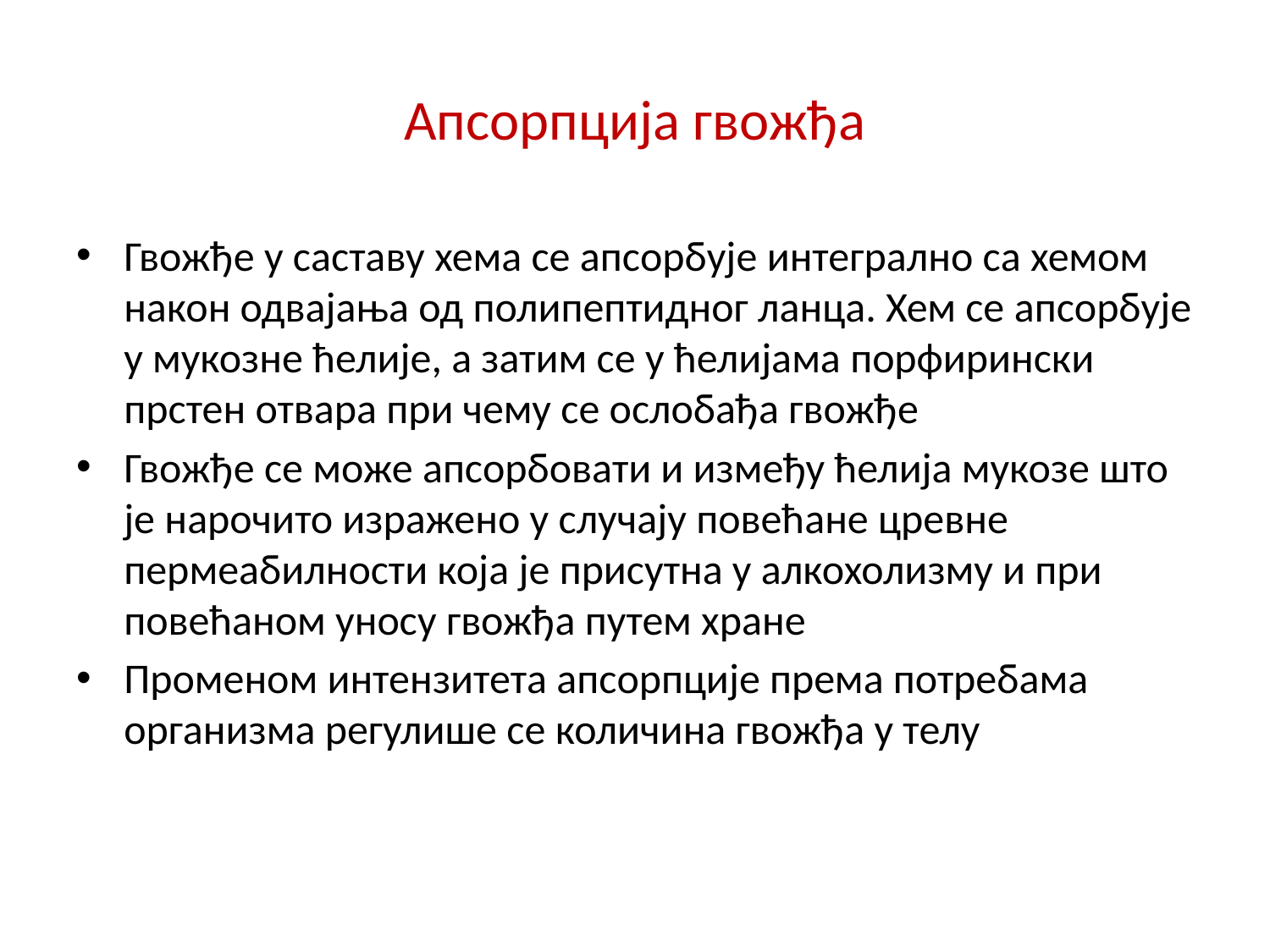

# Aпсорпција гвожђа
Гвожђе у саставу хема се апсорбује интегрално са хемом након одвајања од полипептидног ланца. Хем се апсорбује у мукозне ћелије, а затим се у ћелијама порфирински прстен отвара при чему се ослобађа гвожђе
Гвожђе се може апсорбовати и између ћелија мукозе што је нарочито изражено у случају повећане цревне пермеабилности која је присутна у алкохолизму и при повећаном уносу гвожђа путем хране
Променом интензитета апсорпције према потребама организма регулише се количина гвожђа у телу